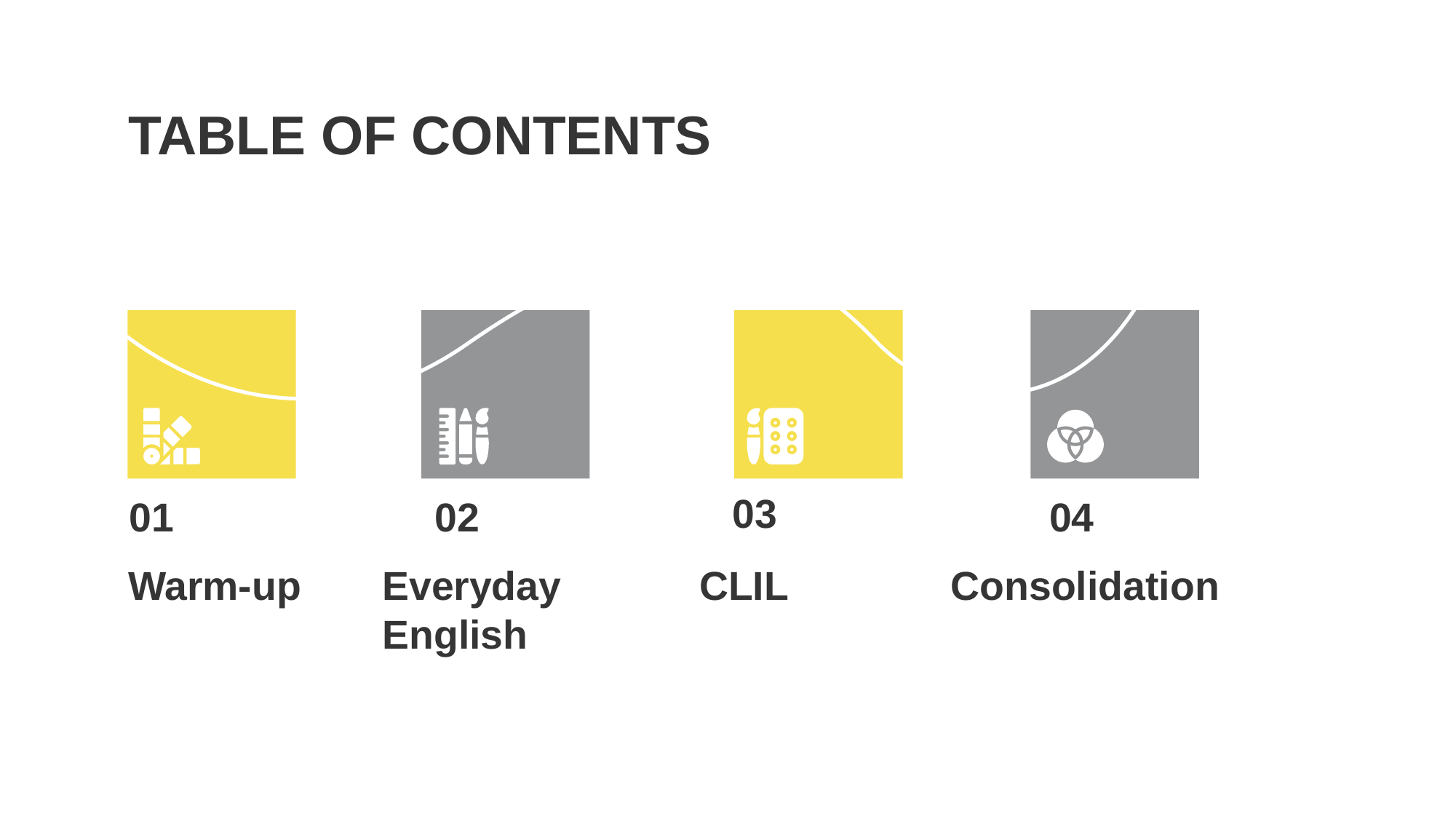

# TABLE OF CONTENTS

03
01
02
04
Warm-up
Everyday English
CLIL
Consolidation